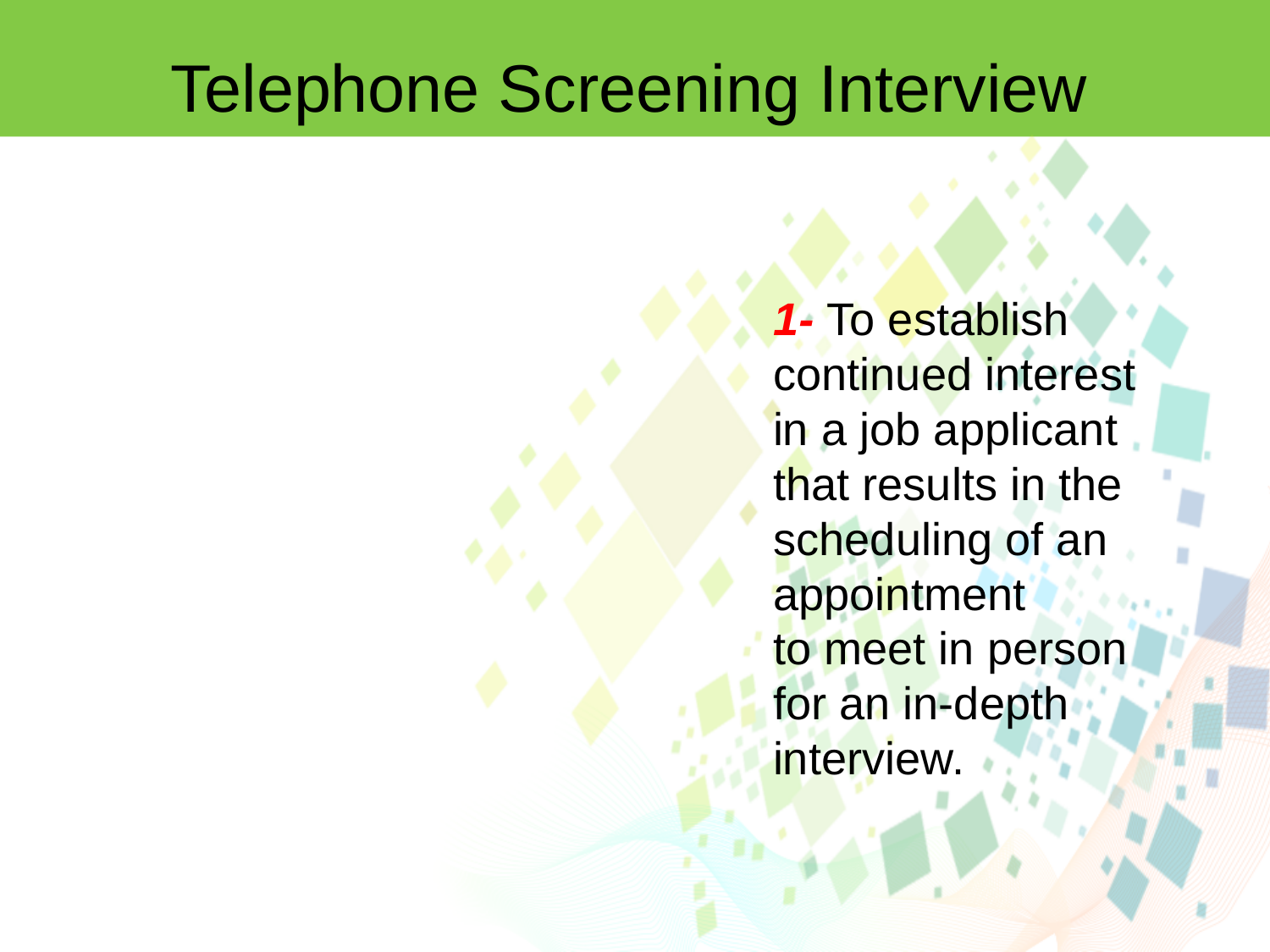

Telephone Screening Interview
1- To establish
continued interest in a job applicant that results in the scheduling of an appointment
to meet in person for an in-depth interview.